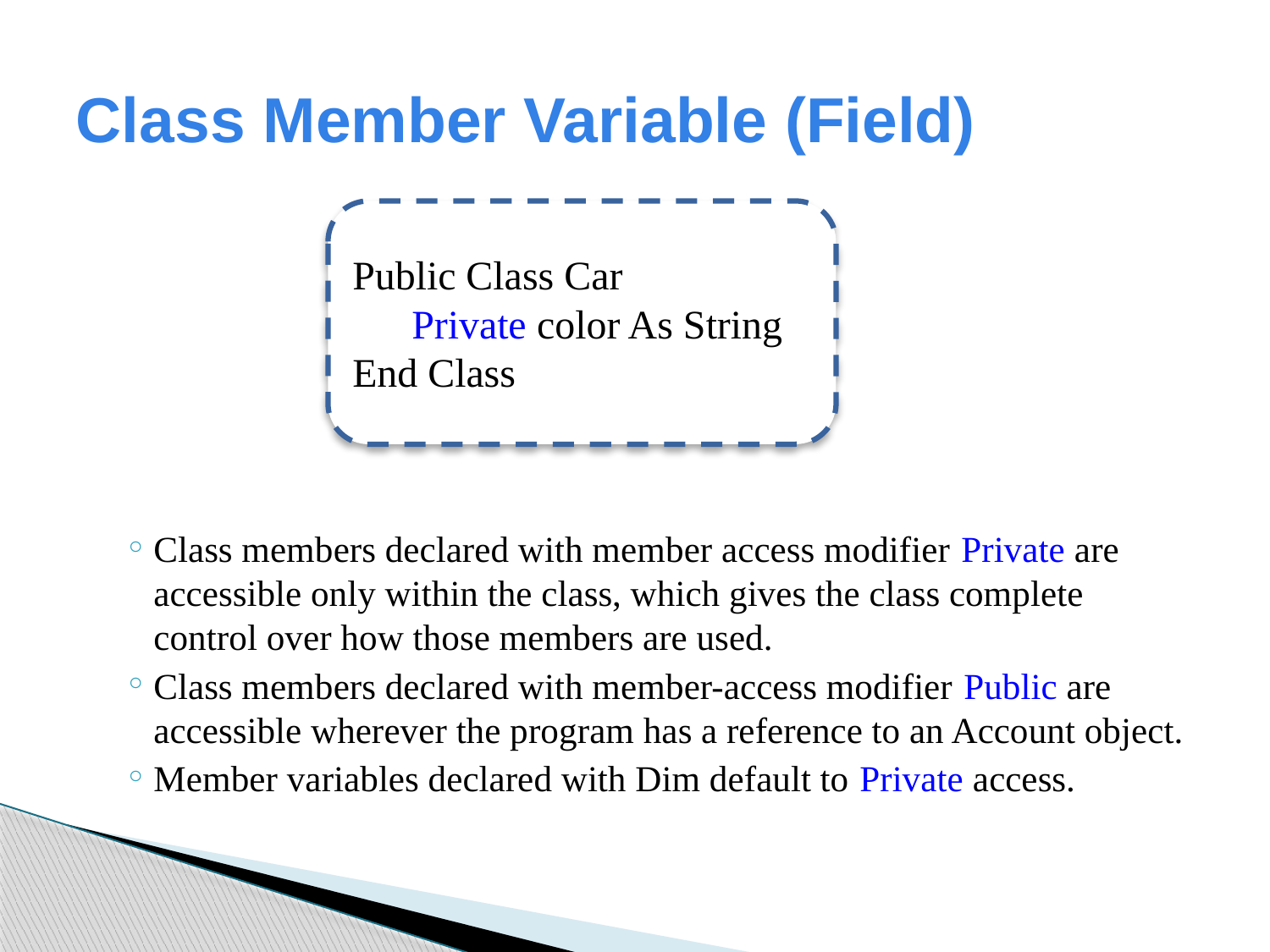

# Class Member Variable (Field)
Public Class Car
   Private color As String
End Class

Class members declared with member access modifier Private are accessible only within the class, which gives the class complete control over how those members are used.
Class members declared with member-access modifier Public are accessible wherever the program has a reference to an Account object.
Member variables declared with Dim default to Private access.